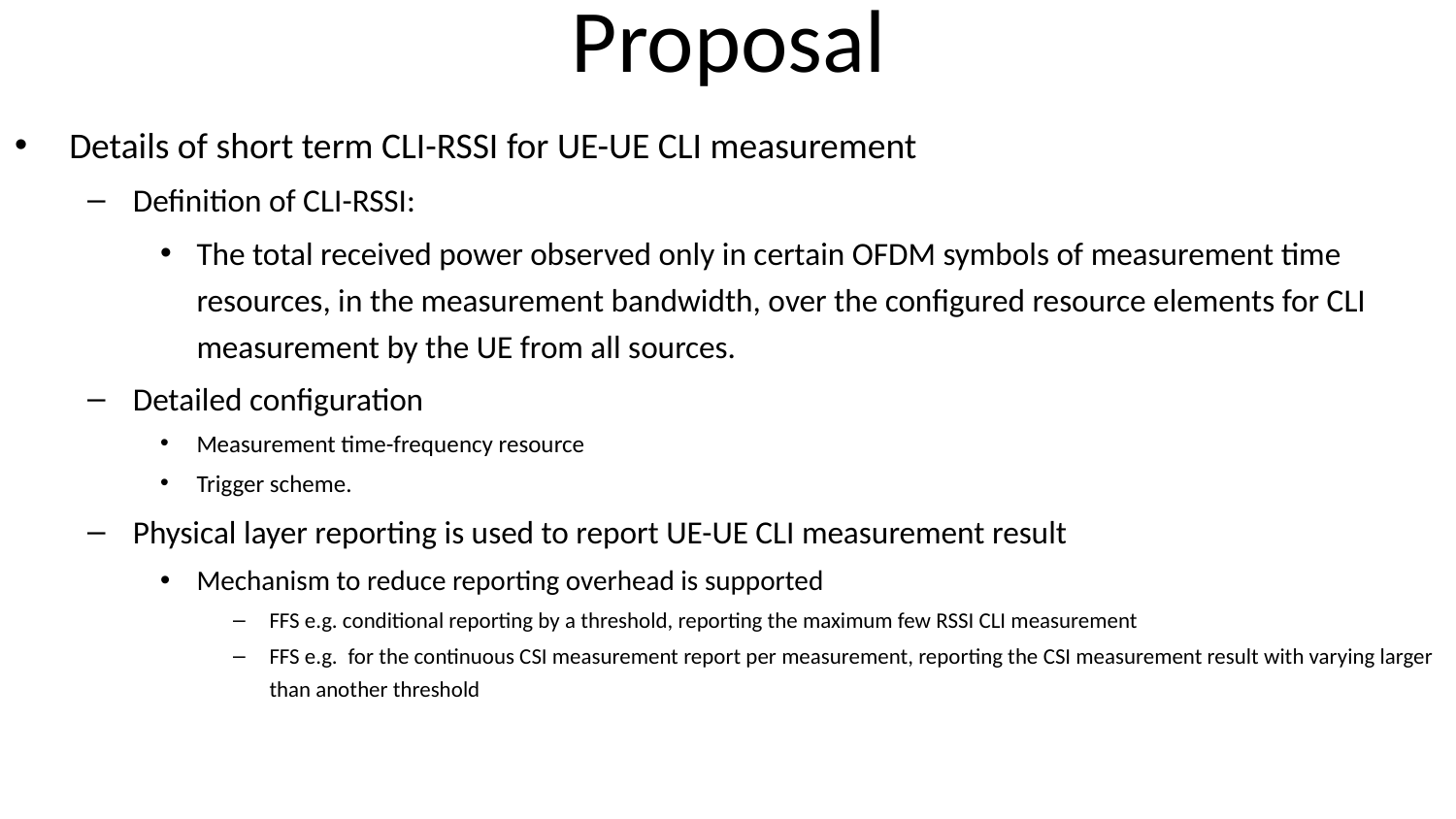

# Proposal
Details of short term CLI-RSSI for UE-UE CLI measurement
Definition of CLI-RSSI:
The total received power observed only in certain OFDM symbols of measurement time resources, in the measurement bandwidth, over the configured resource elements for CLI measurement by the UE from all sources.
Detailed configuration
Measurement time-frequency resource
Trigger scheme.
Physical layer reporting is used to report UE-UE CLI measurement result
Mechanism to reduce reporting overhead is supported
FFS e.g. conditional reporting by a threshold, reporting the maximum few RSSI CLI measurement
FFS e.g.  for the continuous CSI measurement report per measurement, reporting the CSI measurement result with varying larger than another threshold